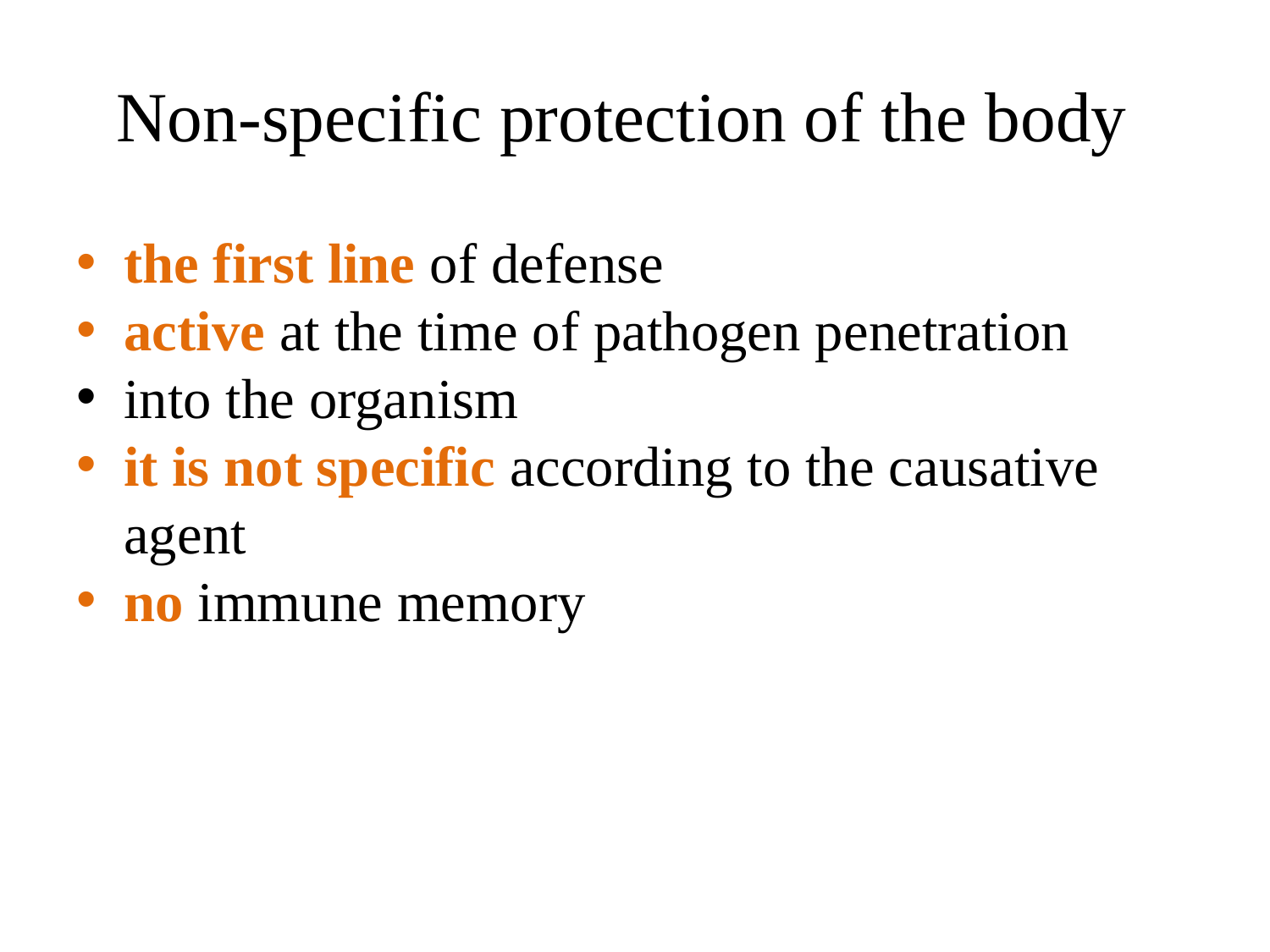

# Non-specific protection of the body
the first line of defense
active at the time of pathogen penetration
into the organism
it is not specific according to the causative agent
no immune memory